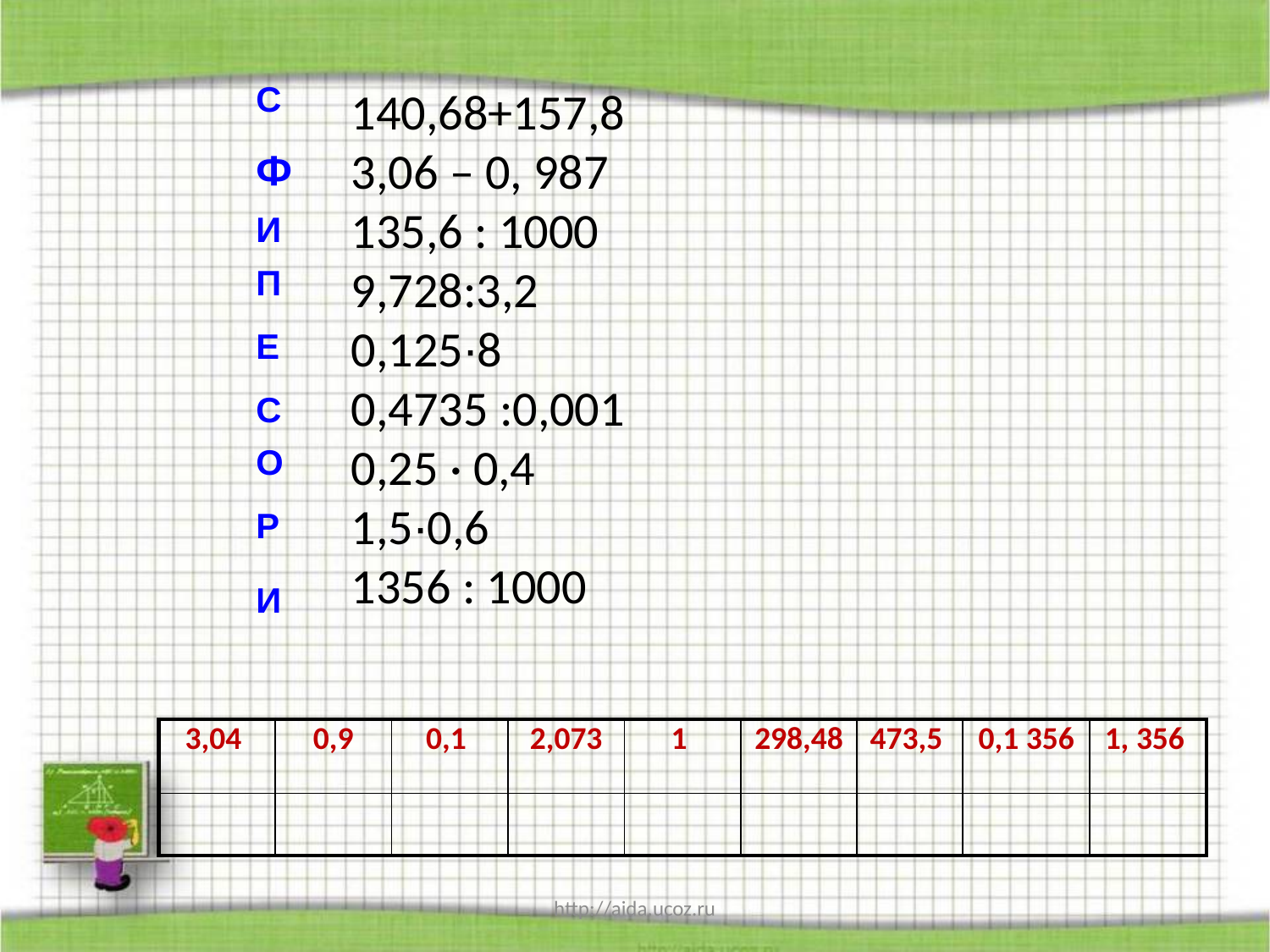

# 140,68+157,8 3,06 – 0, 987 135,6 : 1000 9,728:3,2 0,125∙8 0,4735 :0,001 0,25 · 0,4 1,5∙0,6 1356 : 1000
С
Ф
И
П
Е
С
О
Р
И
| 3,04 | 0,9 | 0,1 | 2,073 | 1 | 298,48 | 473,5 | 0,1 356 | 1, 356 |
| --- | --- | --- | --- | --- | --- | --- | --- | --- |
|  |  |  |  |  |  |  |  |  |
http://aida.ucoz.ru